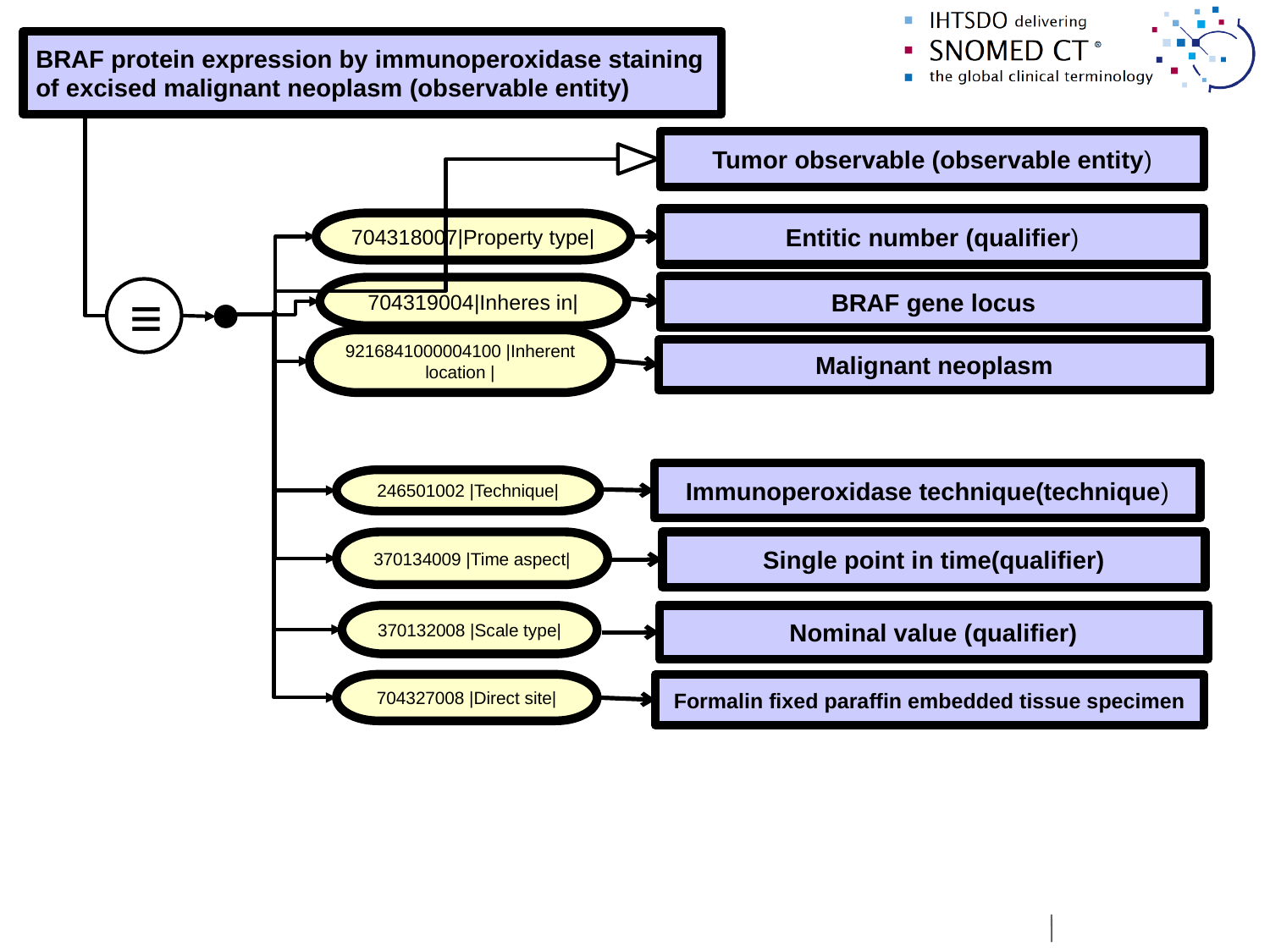

# Agreed flattened quality observable model template for trial use
BRAF protein expression by immunoperoxidase staining of excised malignant neoplasm (observable entity)
Tumor observable (observable entity)

Entitic number (qualifier)
704318007|Property type|

BRAF gene locus
704319004|Inheres in|
≡

9216841000004100 |Inherent location |
Malignant neoplasm
Immunoperoxidase technique(technique)
246501002 |Technique|
370134009 |Time aspect|
Single point in time(qualifier)
Nominal value (qualifier)
370132008 |Scale type|
704327008 |Direct site|
Formalin fixed paraffin embedded tissue specimen